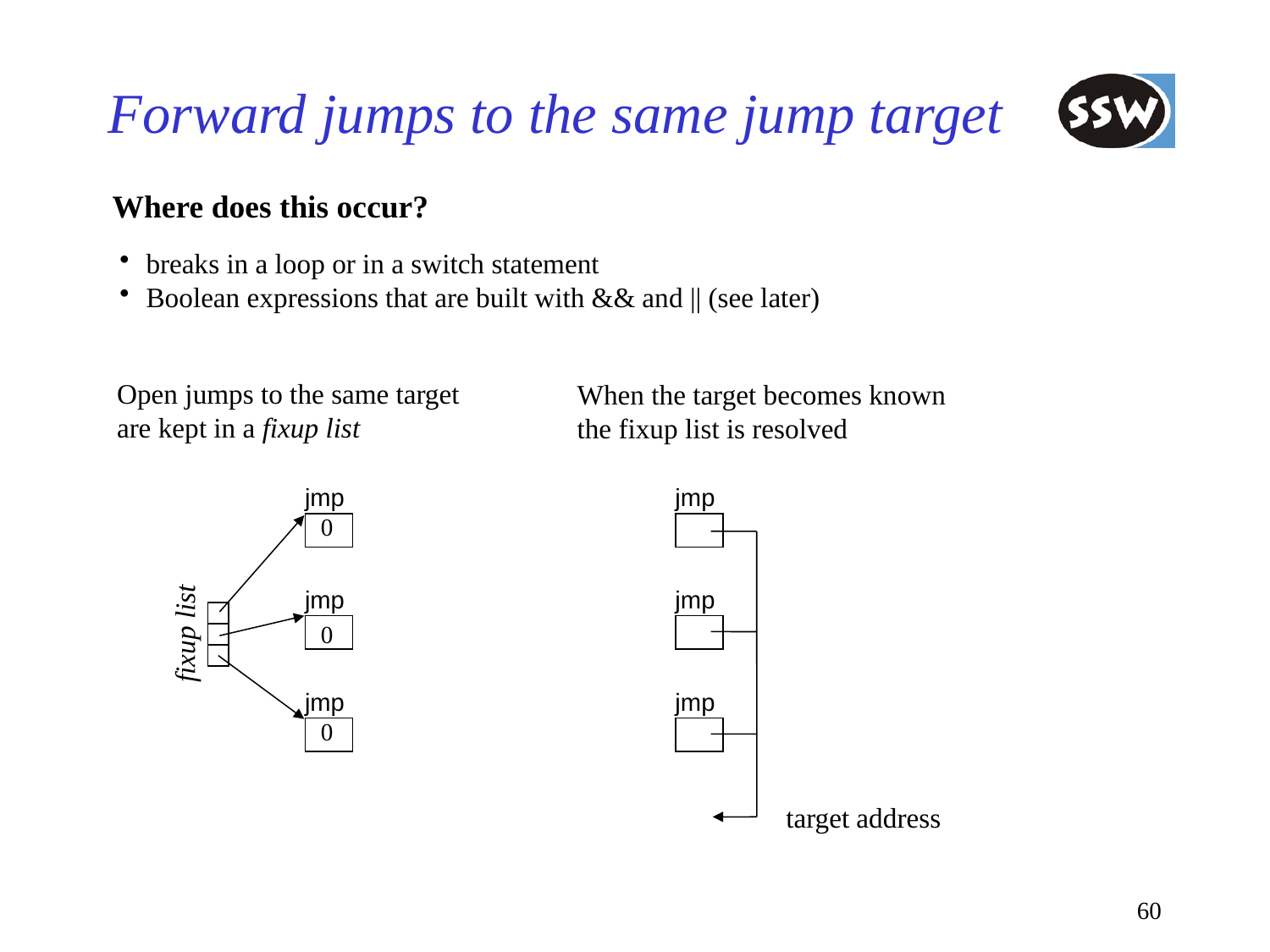

# Forward jumps to the same jump target
Where does this occur?
breaks in a loop or in a switch statement
Boolean expressions that are built with && and || (see later)
Open jumps to the same target
are kept in a fixup list
When the target becomes known
the fixup list is resolved
jmp

jmp

jmp

target address

jmp
0

jmp

fixup list

0

jmp
0

60